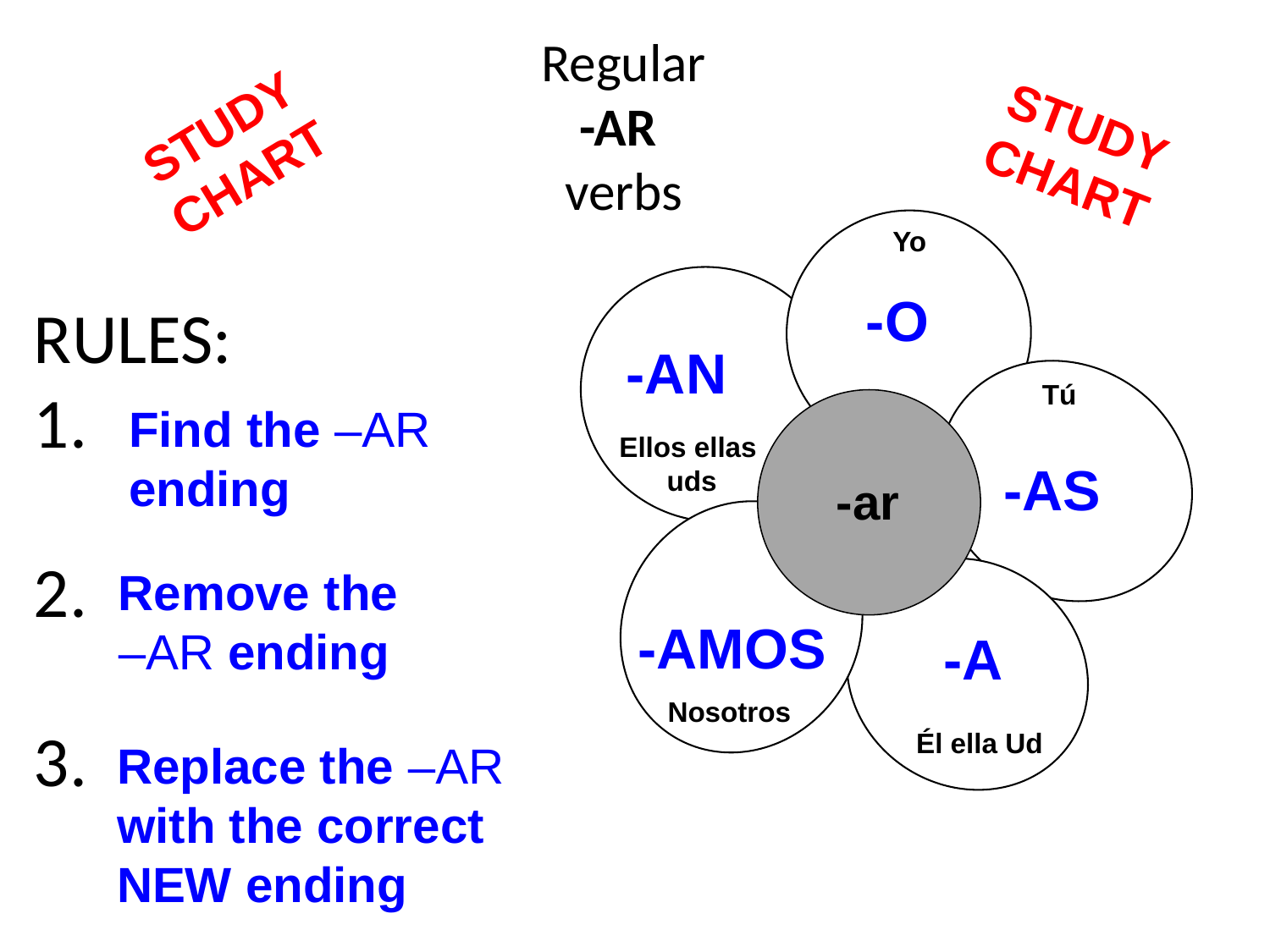

# Regular -AR verbs
STUDY CHART
STUDY CHART

Yo

RULES:
1.

2.

3.
-O
-AN

Tú

Find the –AR ending

-ar

Ellos ellas
 uds
-AS

Remove the –AR ending
-AMOS
-A
Nosotros
Él ella Ud
Replace the –AR with the correct NEW ending